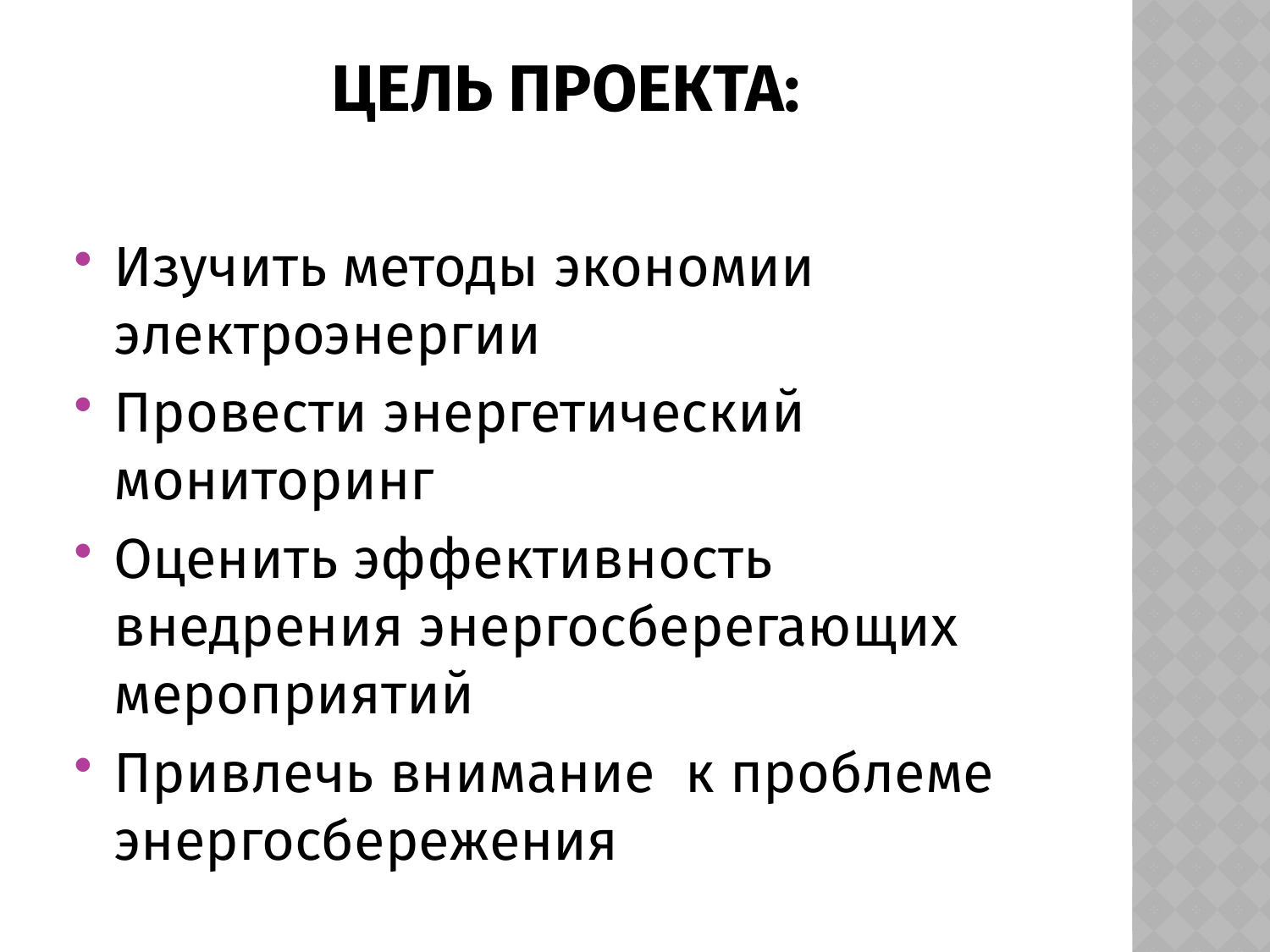

# Цель проекта:
Изучить методы экономии электроэнергии
Провести энергетический мониторинг
Оценить эффективность внедрения энергосберегающих мероприятий
Привлечь внимание  к проблеме энергосбережения